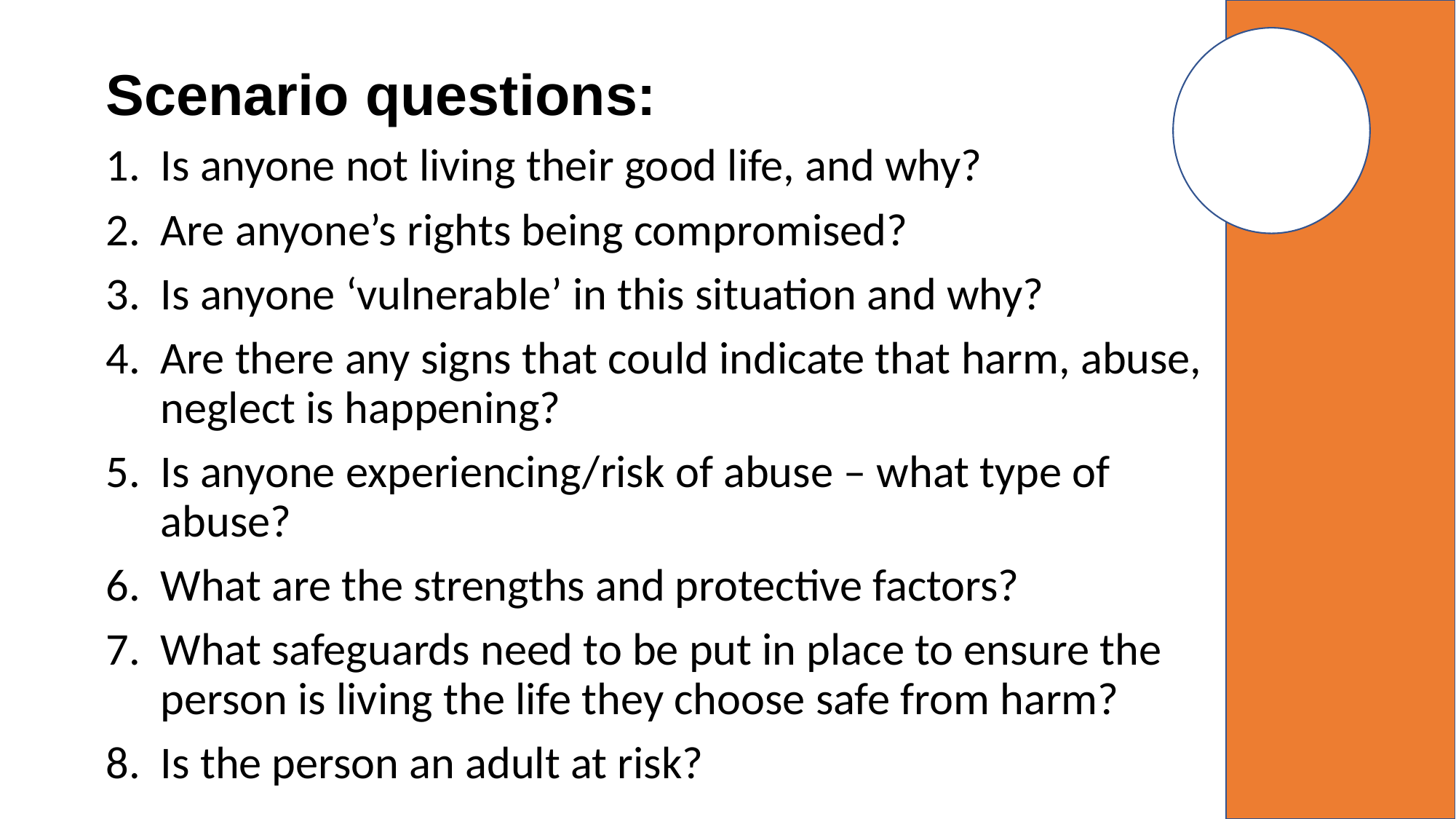

Scenario questions:
Is anyone not living their good life, and why?
Are anyone’s rights being compromised?
Is anyone ‘vulnerable’ in this situation and why?
Are there any signs that could indicate that harm, abuse, neglect is happening?
Is anyone experiencing/risk of abuse – what type of abuse?
What are the strengths and protective factors?
What safeguards need to be put in place to ensure the person is living the life they choose safe from harm?
Is the person an adult at risk?